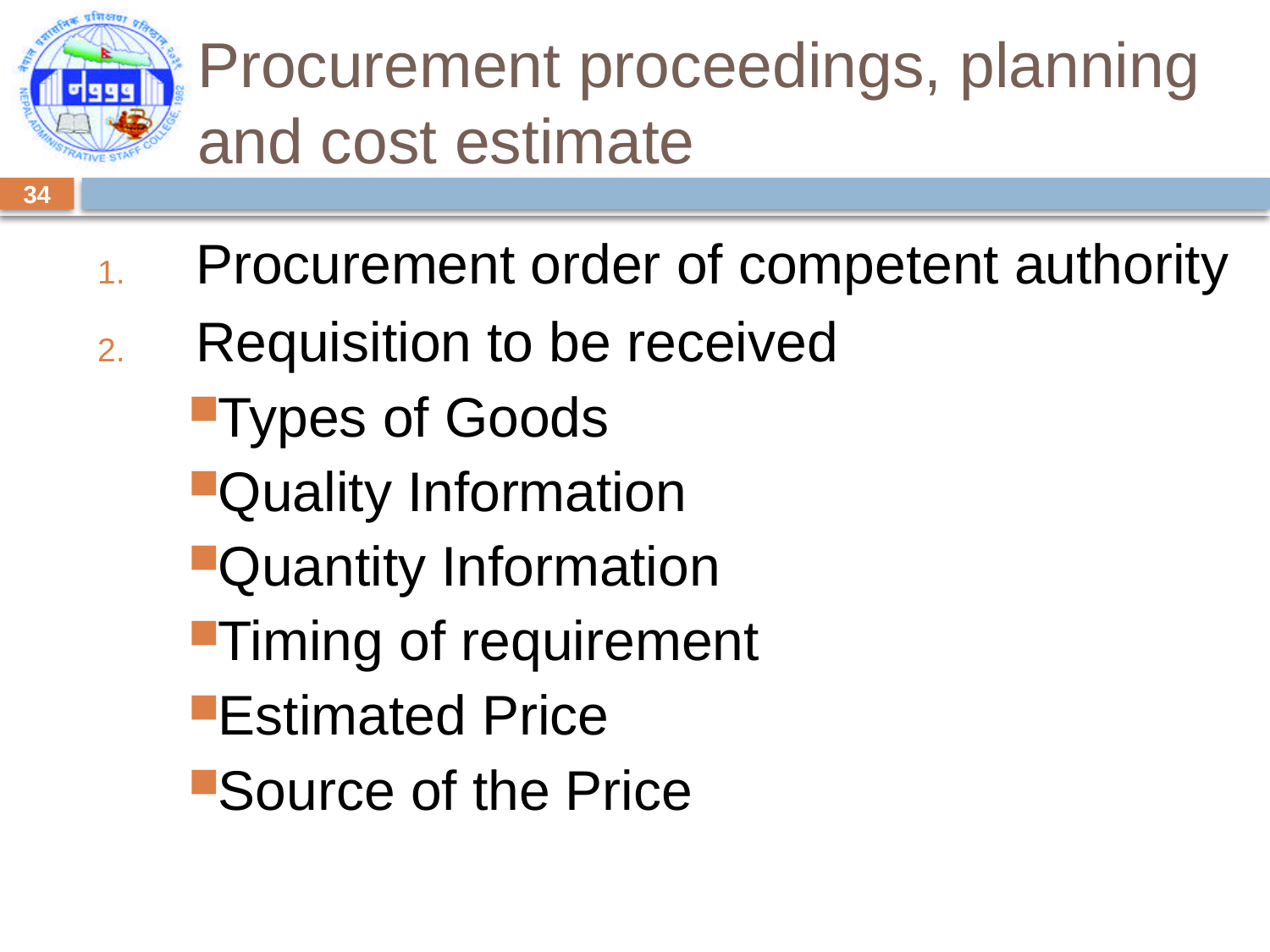

# Procurement proceedings, planning and cost estimate
34
Procurement order of competent authority
Requisition to be received
Types of Goods
Quality Information
Quantity Information
Timing of requirement
Estimated Price
Source of the Price